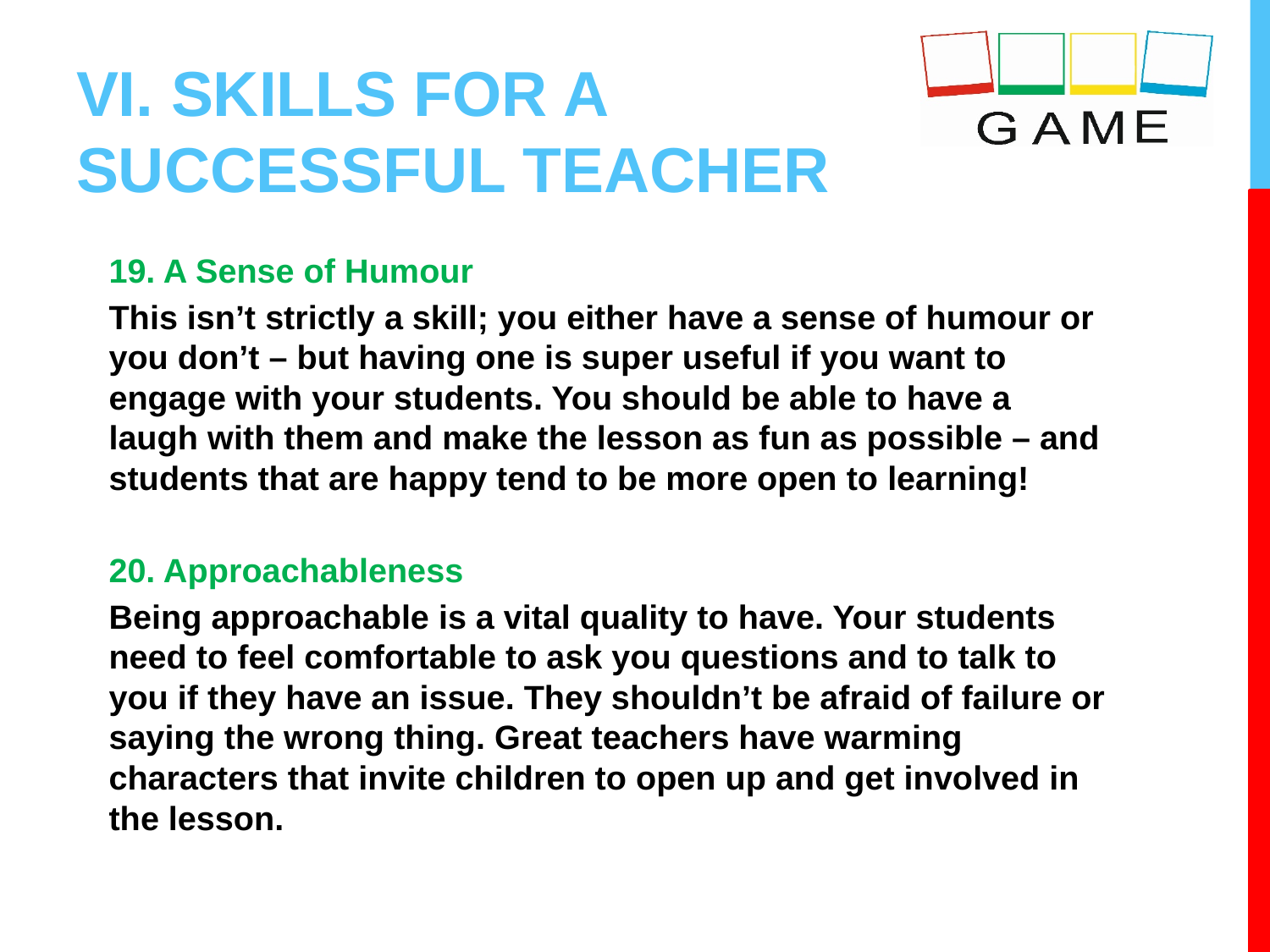

# VI. SKILLS FOR A SUCCESSFUL TEACHER
19. A Sense of Humour
This isn’t strictly a skill; you either have a sense of humour or you don’t – but having one is super useful if you want to engage with your students. You should be able to have a laugh with them and make the lesson as fun as possible – and students that are happy tend to be more open to learning!

20. Approachableness
Being approachable is a vital quality to have. Your students need to feel comfortable to ask you questions and to talk to you if they have an issue. They shouldn’t be afraid of failure or saying the wrong thing. Great teachers have warming characters that invite children to open up and get involved in the lesson.